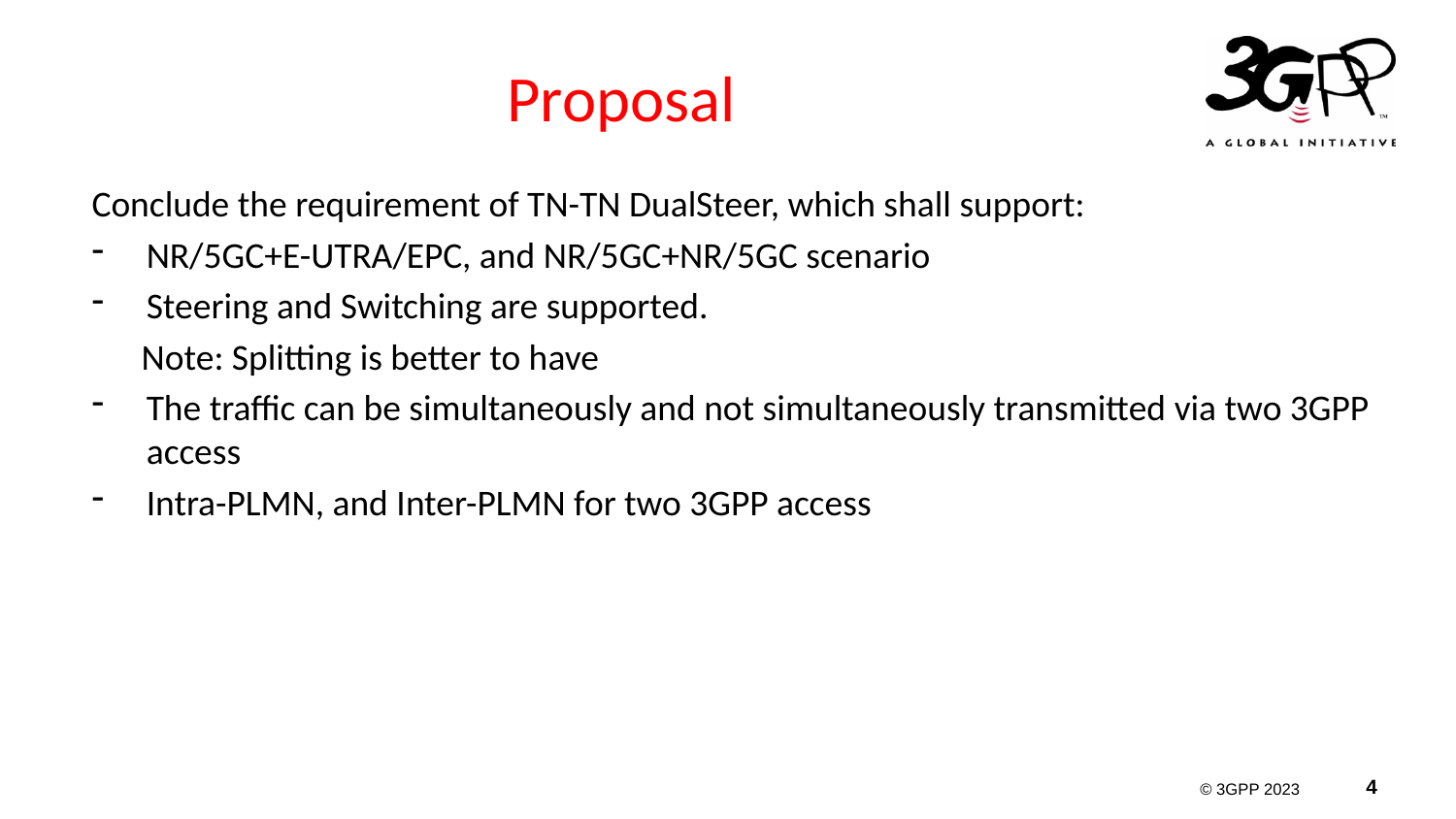

# Proposal
Conclude the requirement of TN-TN DualSteer, which shall support:
NR/5GC+E-UTRA/EPC, and NR/5GC+NR/5GC scenario
Steering and Switching are supported.
      Note: Splitting is better to have
The traffic can be simultaneously and not simultaneously transmitted via two 3GPP access
Intra-PLMN, and Inter-PLMN for two 3GPP access